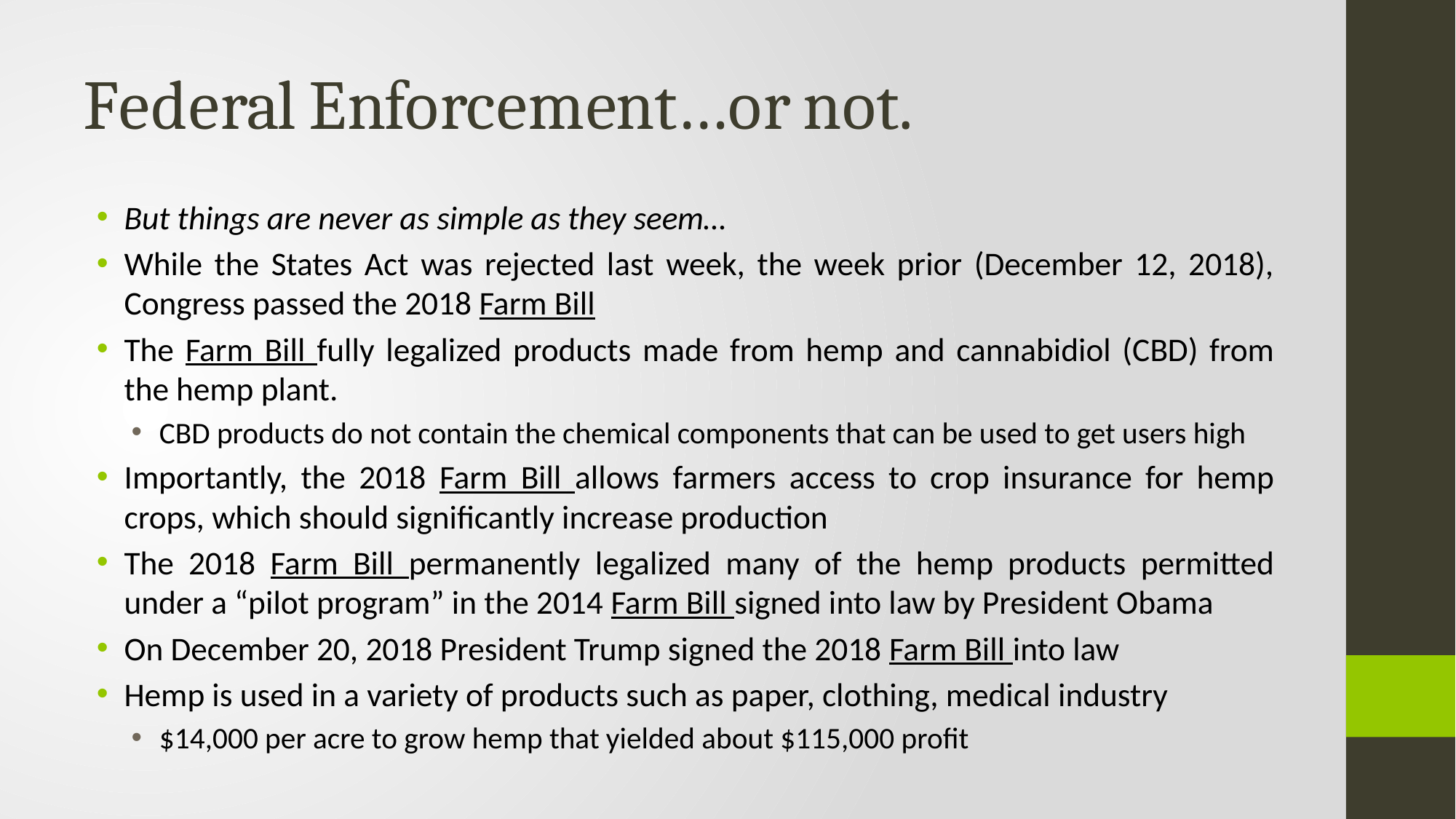

# Federal Enforcement…or not.
But things are never as simple as they seem…
While the States Act was rejected last week, the week prior (December 12, 2018), Congress passed the 2018 Farm Bill
The Farm Bill fully legalized products made from hemp and cannabidiol (CBD) from the hemp plant.
CBD products do not contain the chemical components that can be used to get users high
Importantly, the 2018 Farm Bill allows farmers access to crop insurance for hemp crops, which should significantly increase production
The 2018 Farm Bill permanently legalized many of the hemp products permitted under a “pilot program” in the 2014 Farm Bill signed into law by President Obama
On December 20, 2018 President Trump signed the 2018 Farm Bill into law
Hemp is used in a variety of products such as paper, clothing, medical industry
$14,000 per acre to grow hemp that yielded about $115,000 profit